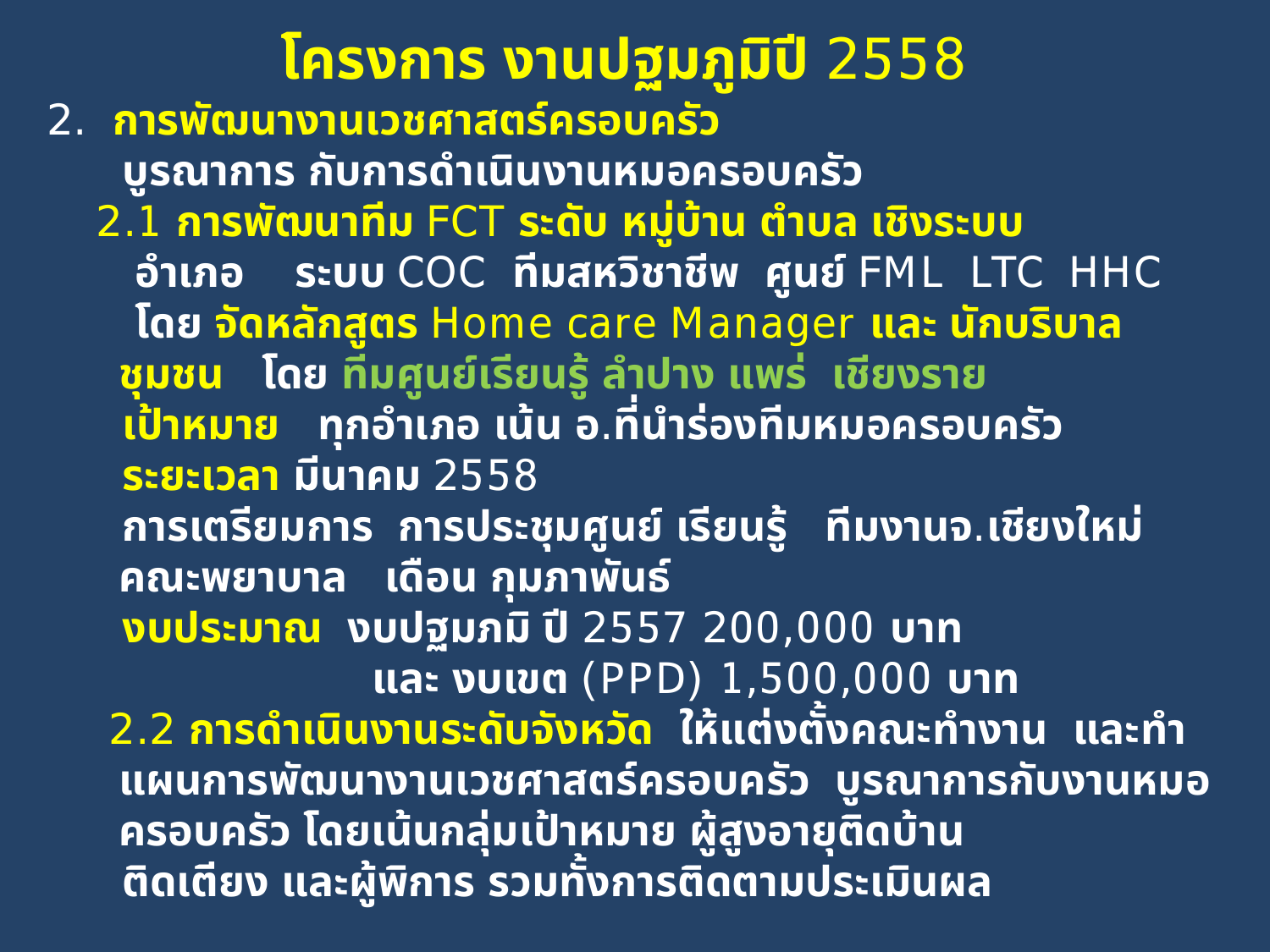

โครงการ งานปฐมภูมิปี 2558
2.  การพัฒนางานเวชศาสตร์ครอบครัว
      บูรณาการ กับการดำเนินงานหมอครอบครัว
    2.1 การพัฒนาทีม FCT ระดับ หมู่บ้าน ตำบล เชิงระบบ
       อำเภอ    ระบบ COC  ทีมสหวิชาชีพ  ศูนย์ FML  LTC  HHC
       โดย จัดหลักสูตร Home care Manager และ นักบริบาลชุมชน   โดย ทีมศูนย์เรียนรู้ ลำปาง แพร่  เชียงราย
      เป้าหมาย   ทุกอำเภอ เน้น อ.ที่นำร่องทีมหมอครอบครัว
      ระยะเวลา มีนาคม 2558
      การเตรียมการ  การประชุมศูนย์ เรียนรู้   ทีมงานจ.เชียงใหม่คณะพยาบาล   เดือน กุมภาพันธ์
      งบประมาณ  งบปฐมภมิ ปี 2557 200,000 บาท
                          และ งบเขต (PPD) 1,500,000 บาท
     2.2 การดำเนินงานระดับจังหวัด  ให้แต่งตั้งคณะทำงาน  และทำแผนการพัฒนางานเวชศาสตร์ครอบครัว  บูรณาการกับงานหมอครอบครัว โดยเน้นกลุ่มเป้าหมาย ผู้สูงอายุติดบ้าน
      ติดเตียง และผู้พิการ รวมทั้งการติดตามประเมินผล